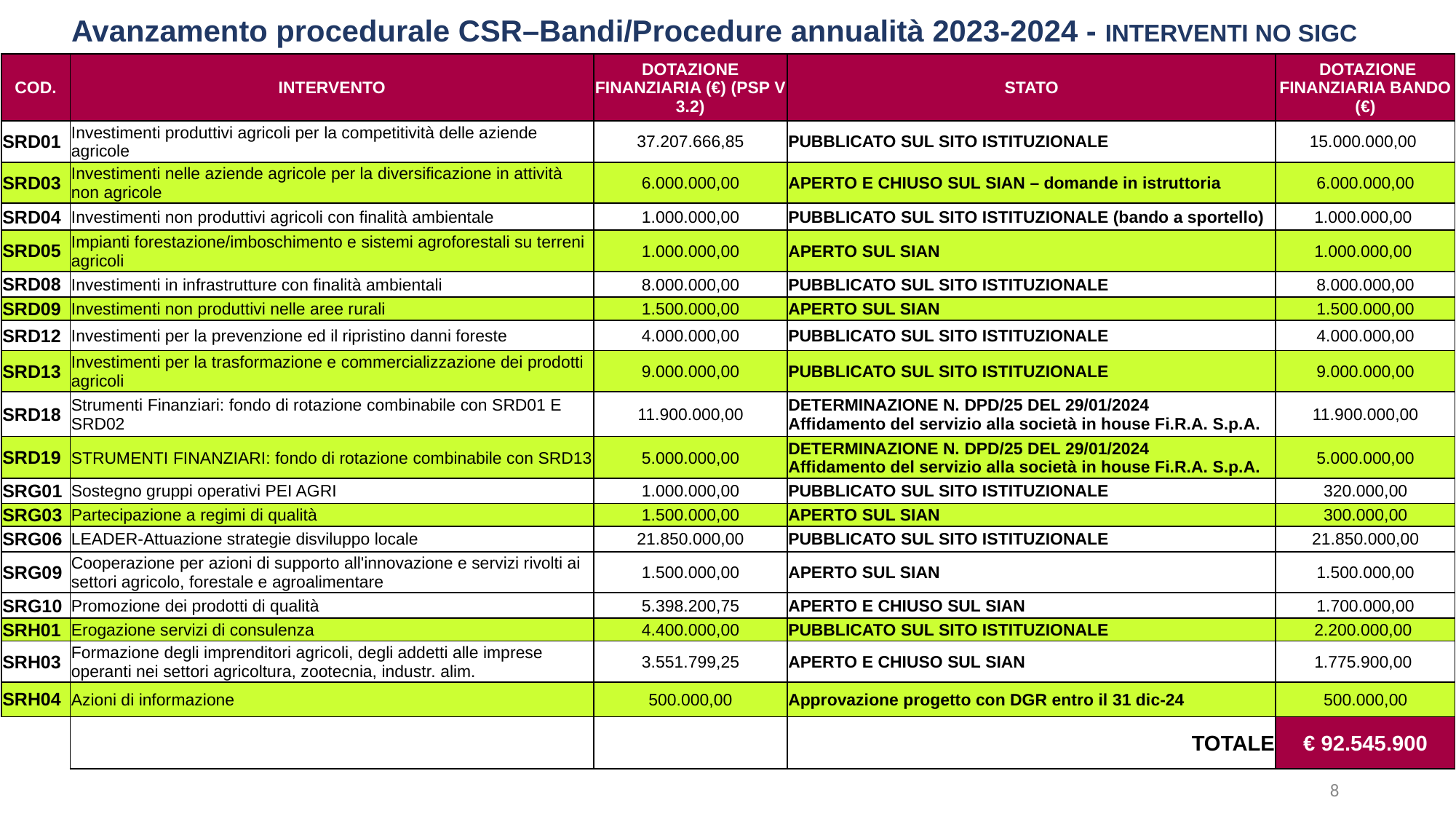

Avanzamento procedurale CSR–Bandi/Procedure annualità 2023-2024 - INTERVENTI NO SIGC
| COD. | INTERVENTO | DOTAZIONE FINANZIARIA (€) (PSP V 3.2) | STATO | DOTAZIONE FINANZIARIA BANDO (€) |
| --- | --- | --- | --- | --- |
| SRD01 | Investimenti produttivi agricoli per la competitività delle aziende agricole | 37.207.666,85 | PUBBLICATO SUL SITO ISTITUZIONALE | 15.000.000,00 |
| SRD03 | Investimenti nelle aziende agricole per la diversificazione in attività non agricole | 6.000.000,00 | APERTO E CHIUSO SUL SIAN – domande in istruttoria | 6.000.000,00 |
| SRD04 | Investimenti non produttivi agricoli con finalità ambientale | 1.000.000,00 | PUBBLICATO SUL SITO ISTITUZIONALE (bando a sportello) | 1.000.000,00 |
| SRD05 | Impianti forestazione/imboschimento e sistemi agroforestali su terreni agricoli | 1.000.000,00 | APERTO SUL SIAN | 1.000.000,00 |
| SRD08 | Investimenti in infrastrutture con finalità ambientali | 8.000.000,00 | PUBBLICATO SUL SITO ISTITUZIONALE | 8.000.000,00 |
| SRD09 | Investimenti non produttivi nelle aree rurali | 1.500.000,00 | APERTO SUL SIAN | 1.500.000,00 |
| SRD12 | Investimenti per la prevenzione ed il ripristino danni foreste | 4.000.000,00 | PUBBLICATO SUL SITO ISTITUZIONALE | 4.000.000,00 |
| SRD13 | Investimenti per la trasformazione e commercializzazione dei prodotti agricoli | 9.000.000,00 | PUBBLICATO SUL SITO ISTITUZIONALE | 9.000.000,00 |
| SRD18 | Strumenti Finanziari: fondo di rotazione combinabile con SRD01 E SRD02 | 11.900.000,00 | DETERMINAZIONE N. DPD/25 DEL 29/01/2024 Affidamento del servizio alla società in house Fi.R.A. S.p.A. | 11.900.000,00 |
| SRD19 | STRUMENTI FINANZIARI: fondo di rotazione combinabile con SRD13 | 5.000.000,00 | DETERMINAZIONE N. DPD/25 DEL 29/01/2024 Affidamento del servizio alla società in house Fi.R.A. S.p.A. | 5.000.000,00 |
| SRG01 | Sostegno gruppi operativi PEI AGRI | 1.000.000,00 | PUBBLICATO SUL SITO ISTITUZIONALE | 320.000,00 |
| SRG03 | Partecipazione a regimi di qualità | 1.500.000,00 | APERTO SUL SIAN | 300.000,00 |
| SRG06 | LEADER-Attuazione strategie disviluppo locale | 21.850.000,00 | PUBBLICATO SUL SITO ISTITUZIONALE | 21.850.000,00 |
| SRG09 | Cooperazione per azioni di supporto all'innovazione e servizi rivolti ai settori agricolo, forestale e agroalimentare | 1.500.000,00 | APERTO SUL SIAN | 1.500.000,00 |
| SRG10 | Promozione dei prodotti di qualità | 5.398.200,75 | APERTO E CHIUSO SUL SIAN | 1.700.000,00 |
| SRH01 | Erogazione servizi di consulenza | 4.400.000,00 | PUBBLICATO SUL SITO ISTITUZIONALE | 2.200.000,00 |
| SRH03 | Formazione degli imprenditori agricoli, degli addetti alle imprese operanti nei settori agricoltura, zootecnia, industr. alim. | 3.551.799,25 | APERTO E CHIUSO SUL SIAN | 1.775.900,00 |
| SRH04 | Azioni di informazione | 500.000,00 | Approvazione progetto con DGR entro il 31 dic-24 | 500.000,00 |
|  |  |  | TOTALE | € 92.545.900 |